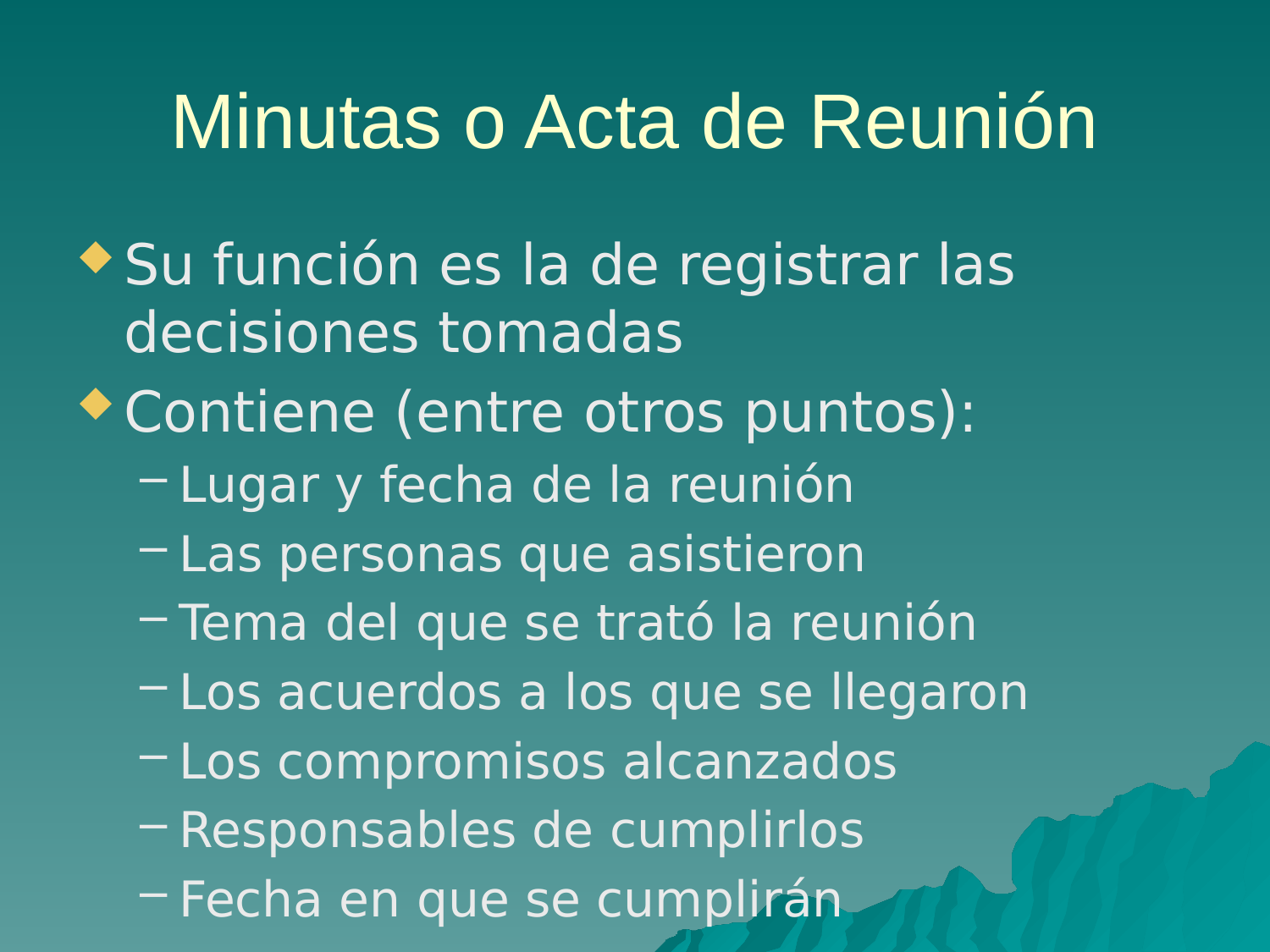

# Minutas o Acta de Reunión
Su función es la de registrar las decisiones tomadas
Contiene (entre otros puntos):
Lugar y fecha de la reunión
Las personas que asistieron
Tema del que se trató la reunión
Los acuerdos a los que se llegaron
Los compromisos alcanzados
Responsables de cumplirlos
Fecha en que se cumplirán